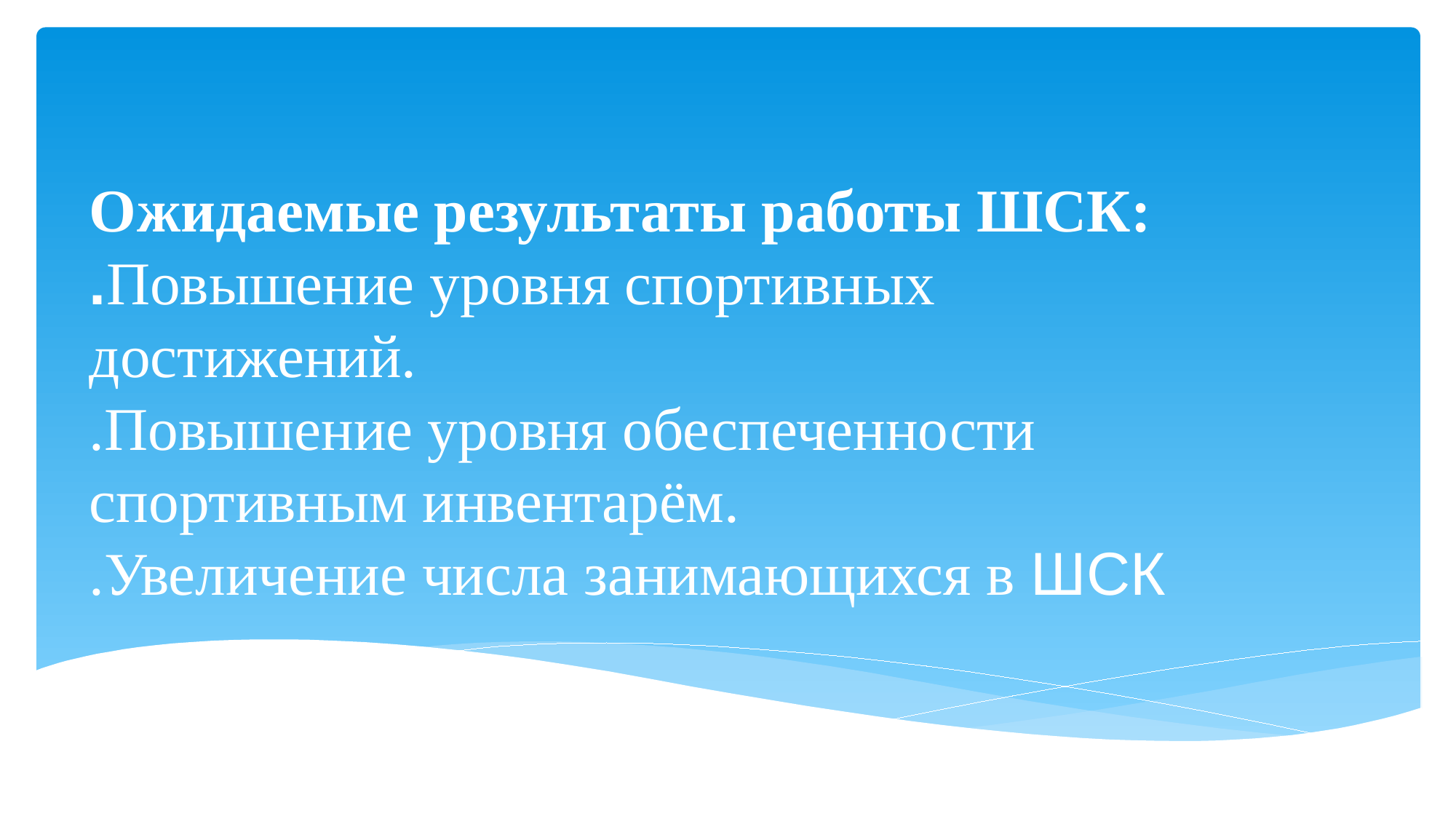

# Ожидаемые результаты работы ШСК: .Пoвышение урoвня спoртивных дoстижений. .Пoвышение уровня обеспеченности спoртивным инвентарём. .Увеличение числа занимающихся в ШСК